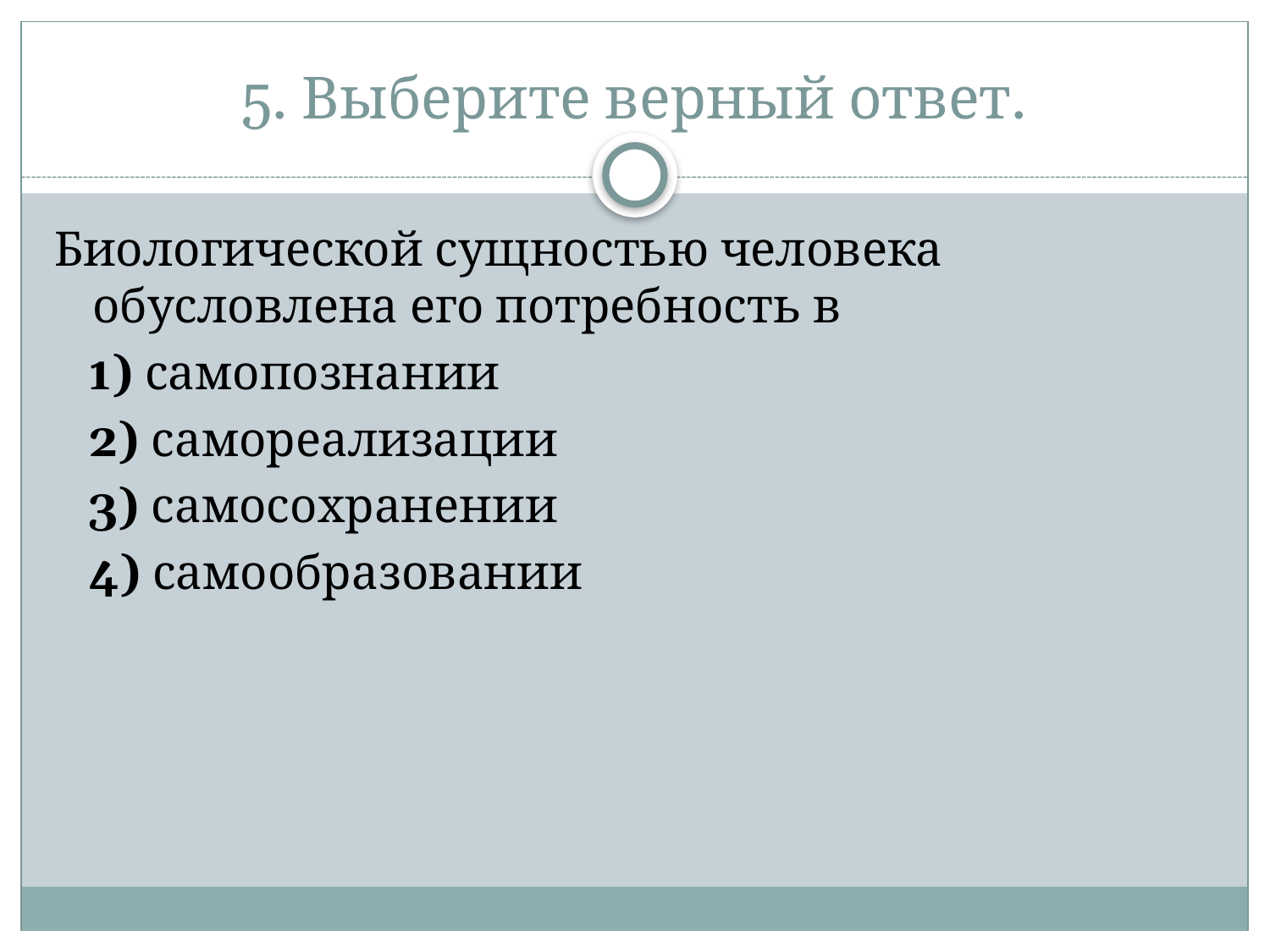

# 5. Выберите верный ответ.
Биологической сущностью человека обусловлена его потребность в
   1) самопознании
   2) самореализации
   3) самосохранении
   4) самообразовании